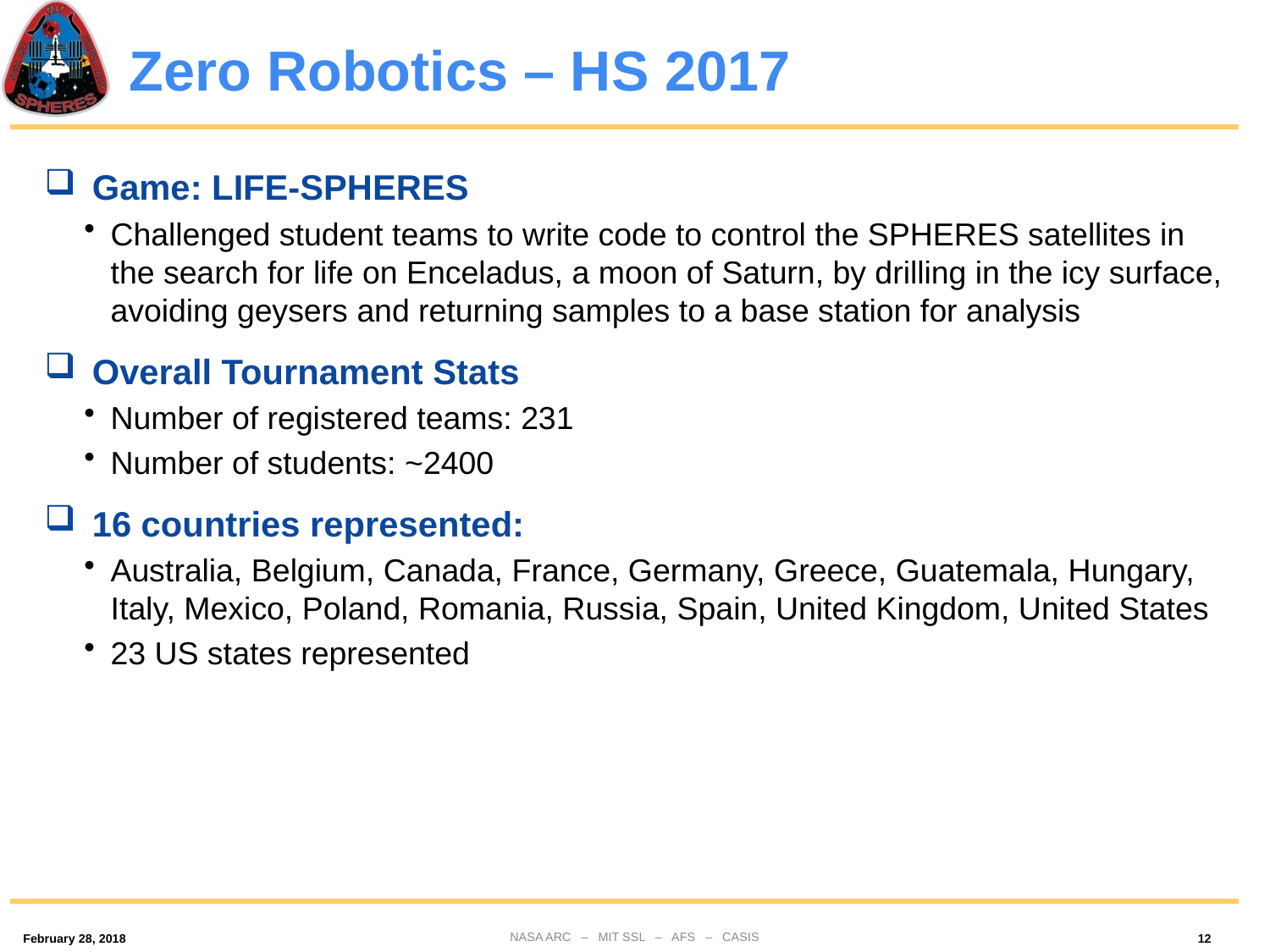

# Zero Robotics – HS 2017
Game: LIFE-SPHERES
Challenged student teams to write code to control the SPHERES satellites in the search for life on Enceladus, a moon of Saturn, by drilling in the icy surface, avoiding geysers and returning samples to a base station for analysis
Overall Tournament Stats
Number of registered teams: 231
Number of students: ~2400
16 countries represented:
Australia, Belgium, Canada, France, Germany, Greece, Guatemala, Hungary, Italy, Mexico, Poland, Romania, Russia, Spain, United Kingdom, United States
23 US states represented
NASA ARC   –   MIT SSL   –   AFS   –   CASIS